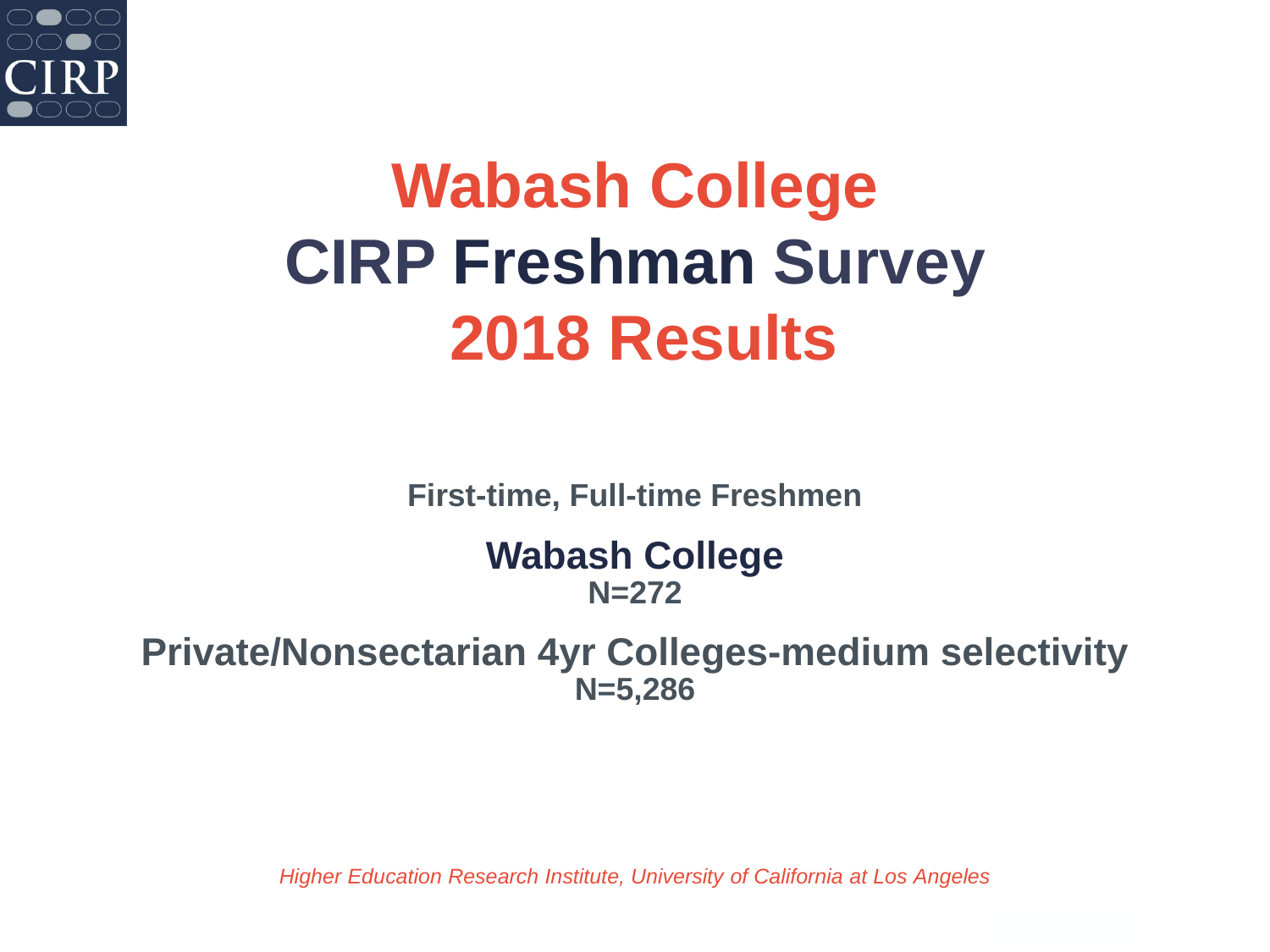

# Wabash College CIRP Freshman Survey 2018 Results
First-time, Full-time Freshmen

Wabash College
N=272

Private/Nonsectarian 4yr Colleges-medium selectivity
N=5,286
Higher Education Research Institute, University of California at Los Angeles